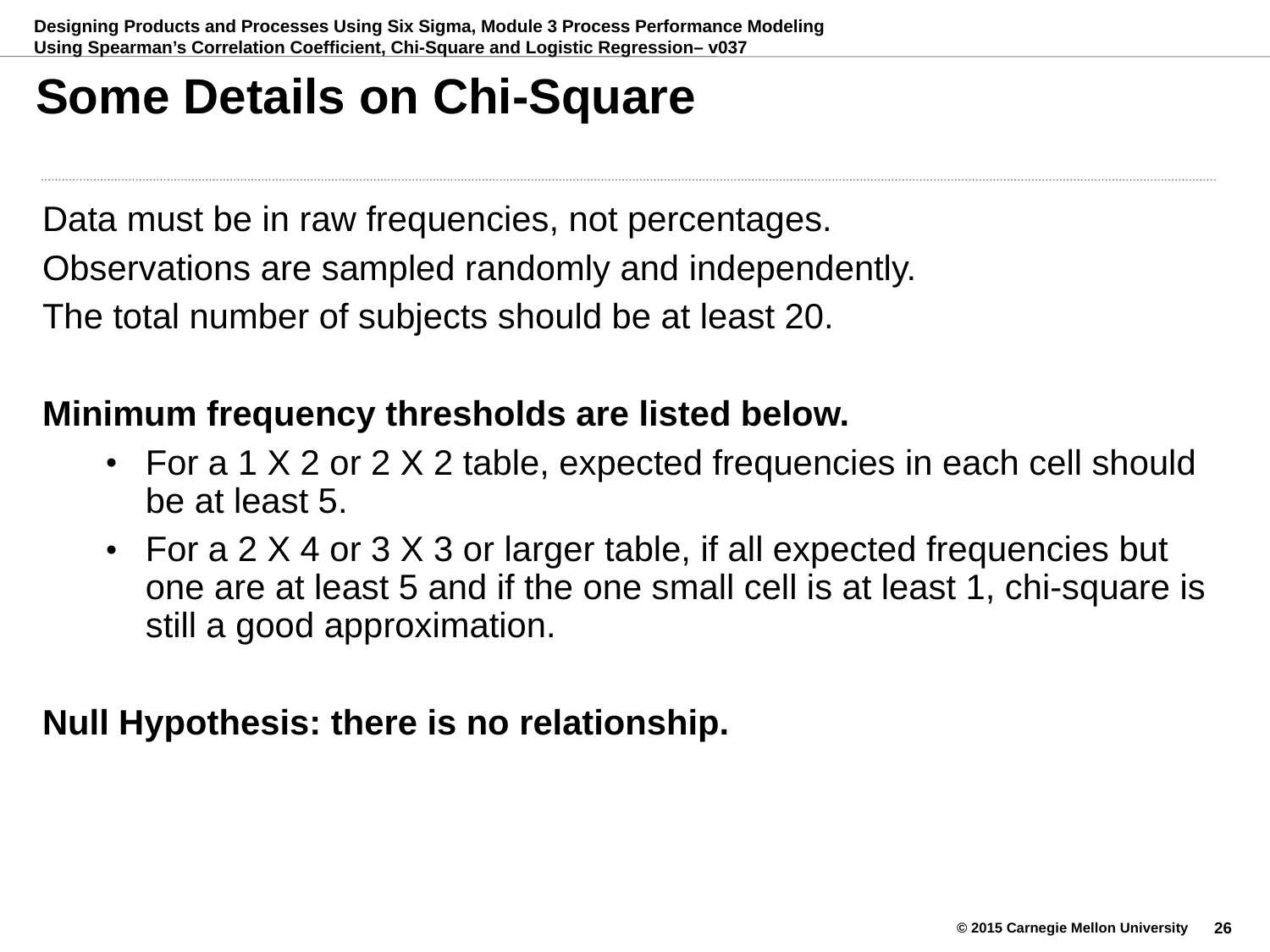

# Some Details on Chi-Square
Data must be in raw frequencies, not percentages.
Observations are sampled randomly and independently.
The total number of subjects should be at least 20.

Minimum frequency thresholds are listed below.
For a 1 X 2 or 2 X 2 table, expected frequencies in each cell should be at least 5.
For a 2 X 4 or 3 X 3 or larger table, if all expected frequencies but one are at least 5 and if the one small cell is at least 1, chi-square is still a good approximation.

Null Hypothesis: there is no relationship.